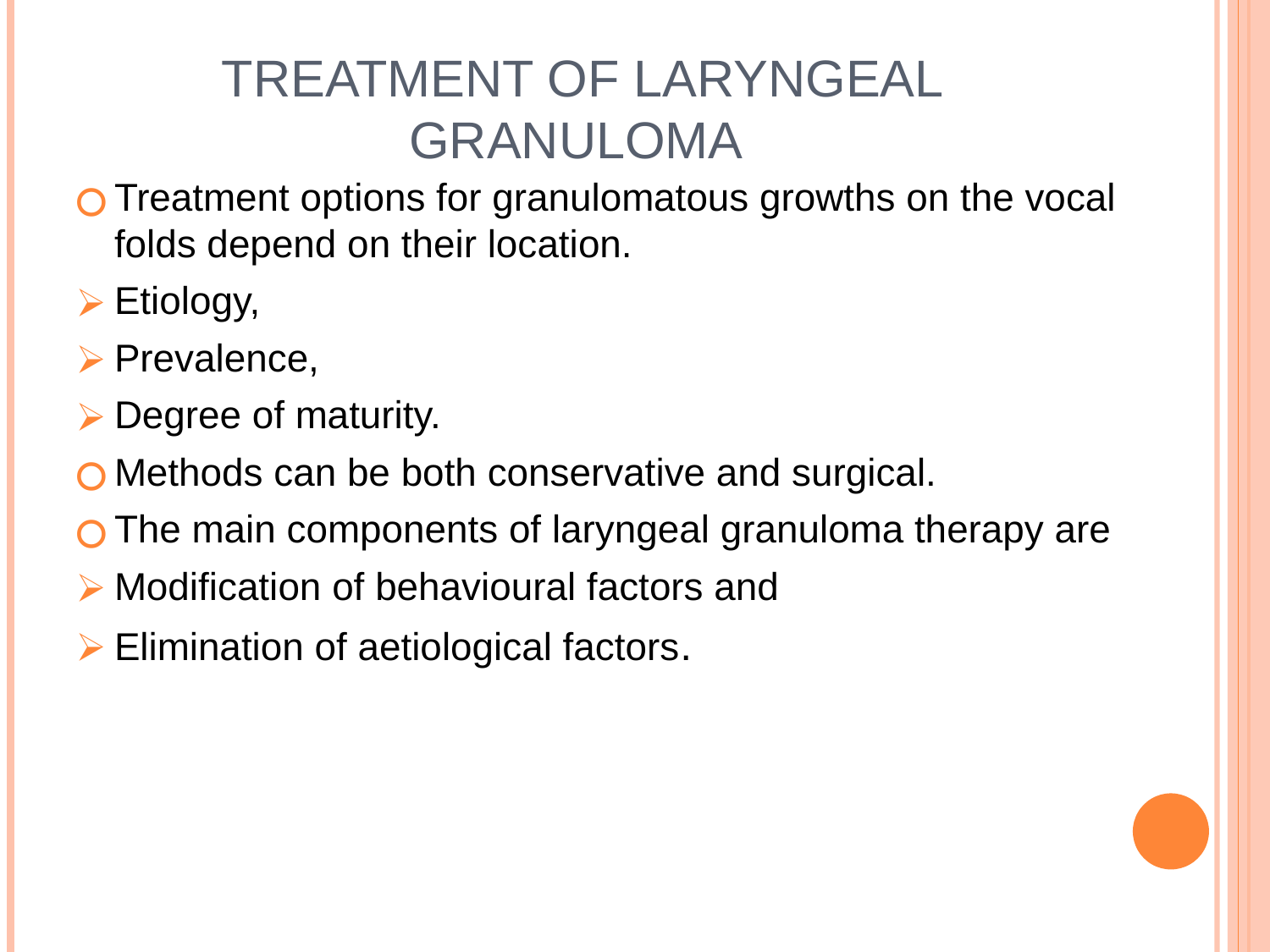

# Treatment of laryngeal granuloma
Treatment options for granulomatous growths on the vocal folds depend on their location.
Etiology,
Prevalence,
Degree of maturity.
Methods can be both conservative and surgical.
The main components of laryngeal granuloma therapy are
Modification of behavioural factors and
Elimination of aetiological factors.